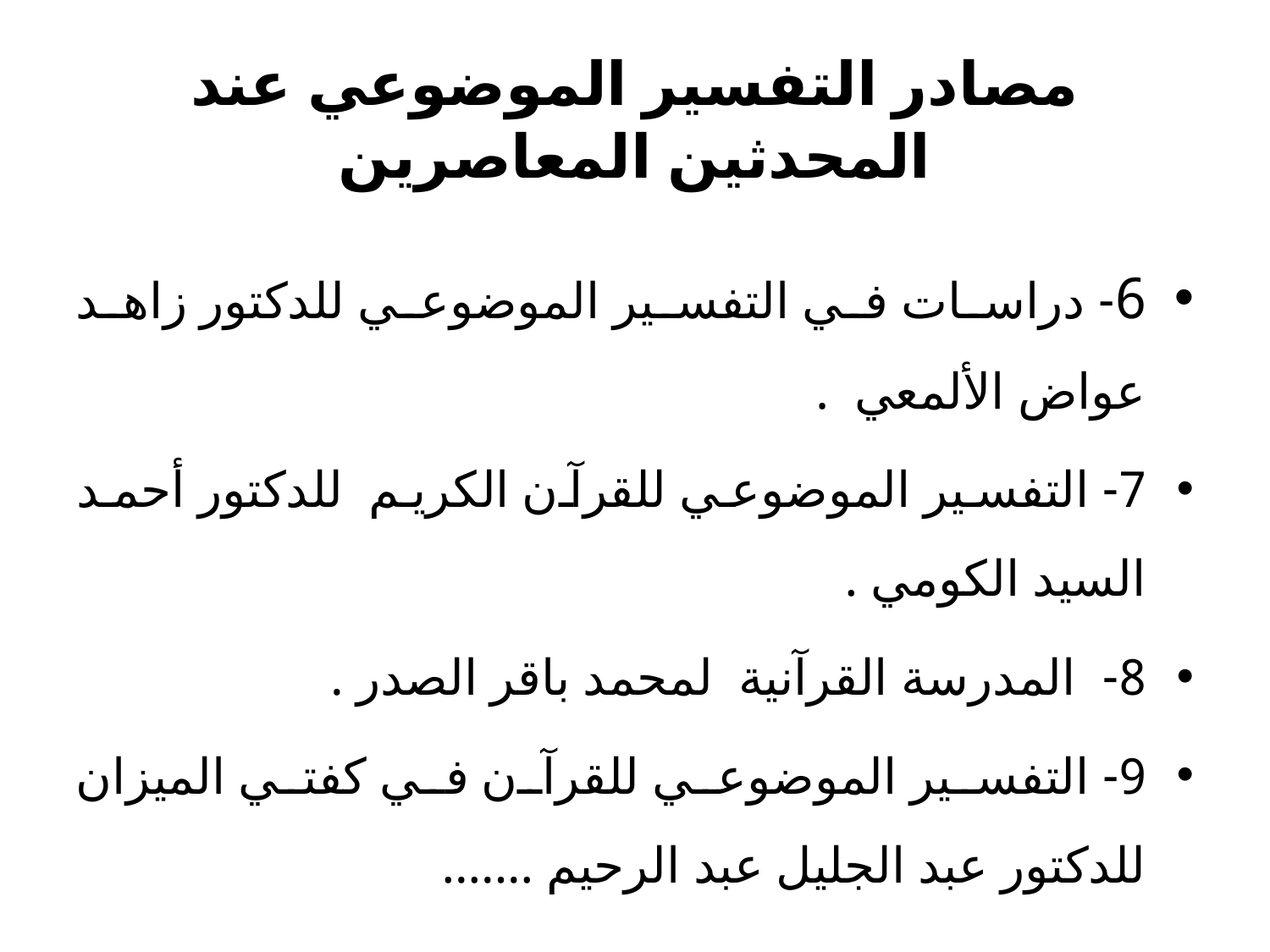

# مصادر التفسير الموضوعي عند المحدثين المعاصرين
6- دراسات في التفسير الموضوعي للدكتور زاهد عواض الألمعي  .
7- التفسير الموضوعي للقرآن الكريم  للدكتور أحمد السيد الكومي .
8-  المدرسة القرآنية  لمحمد باقر الصدر .
9- التفسير الموضوعي للقرآن في كفتي الميزان للدكتور عبد الجليل عبد الرحيم .......